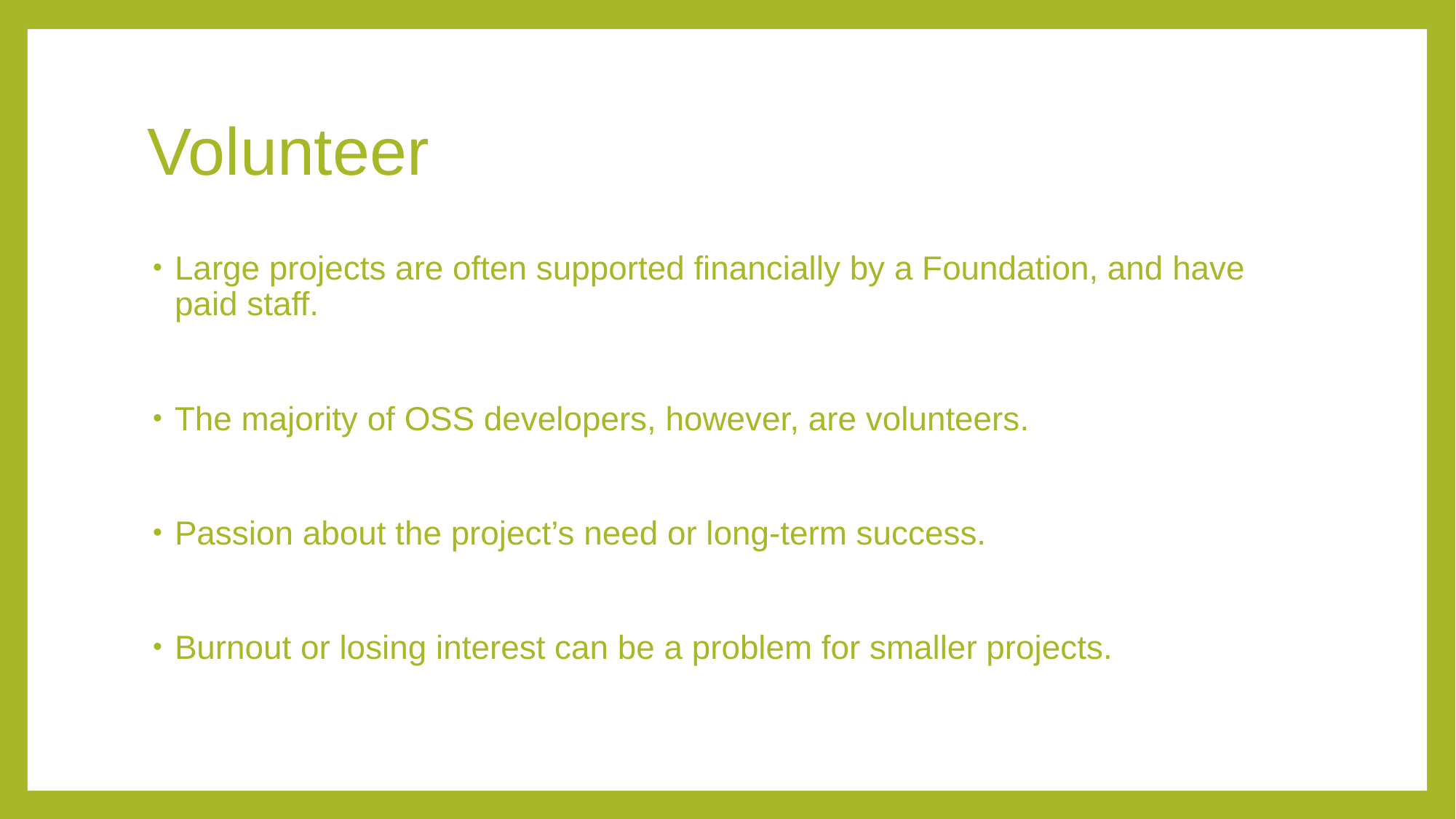

# Volunteer
Large projects are often supported financially by a Foundation, and have paid staff.

The majority of OSS developers, however, are volunteers.

Passion about the project’s need or long-term success.

Burnout or losing interest can be a problem for smaller projects.